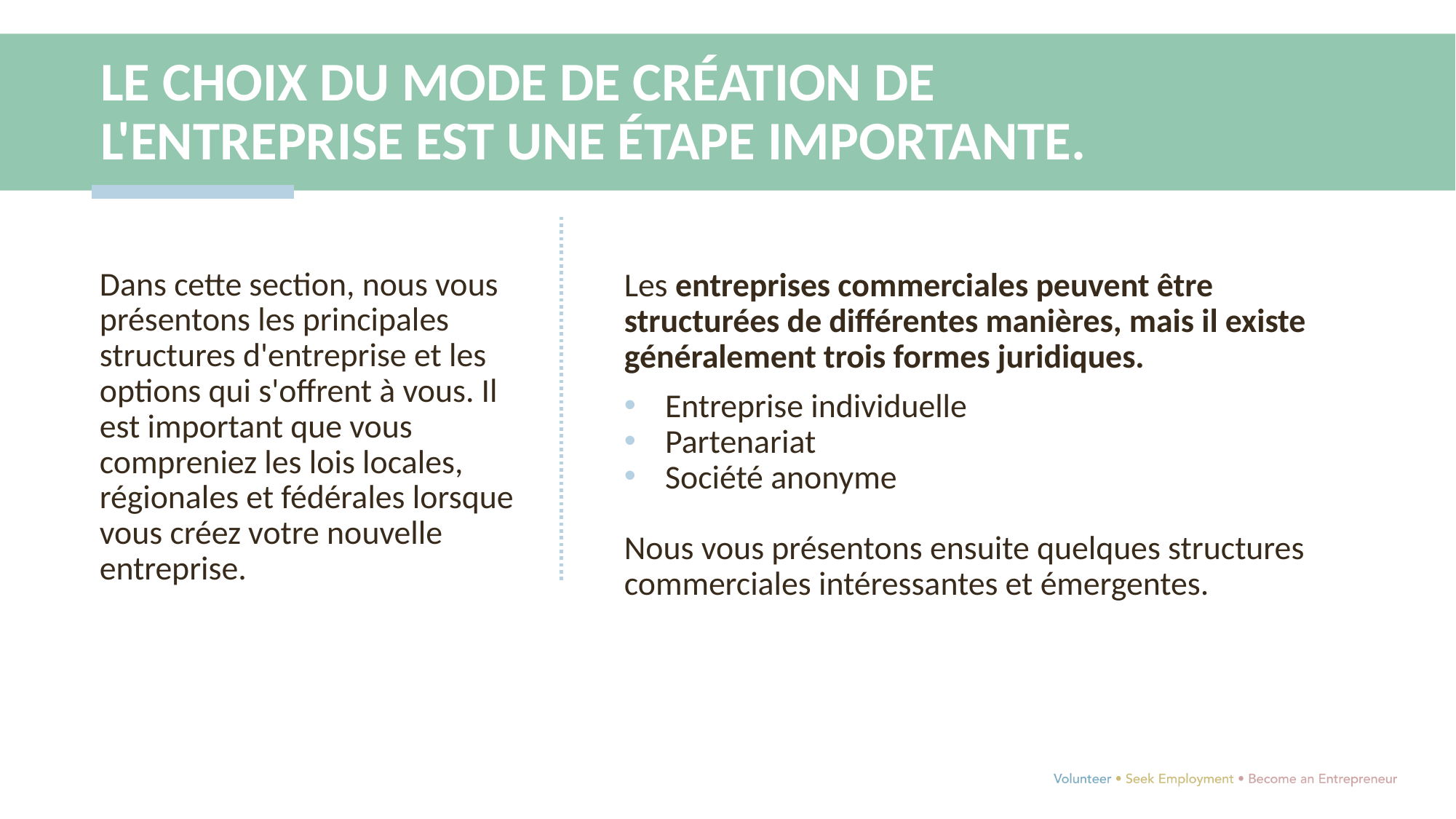

LE CHOIX DU MODE DE CRÉATION DE L'ENTREPRISE EST UNE ÉTAPE IMPORTANTE.
Dans cette section, nous vous présentons les principales structures d'entreprise et les options qui s'offrent à vous. Il est important que vous compreniez les lois locales, régionales et fédérales lorsque vous créez votre nouvelle entreprise.

Les entreprises commerciales peuvent être structurées de différentes manières, mais il existe généralement trois formes juridiques.

Entreprise individuelle
Partenariat
Société anonyme

Nous vous présentons ensuite quelques structures commerciales intéressantes et émergentes.